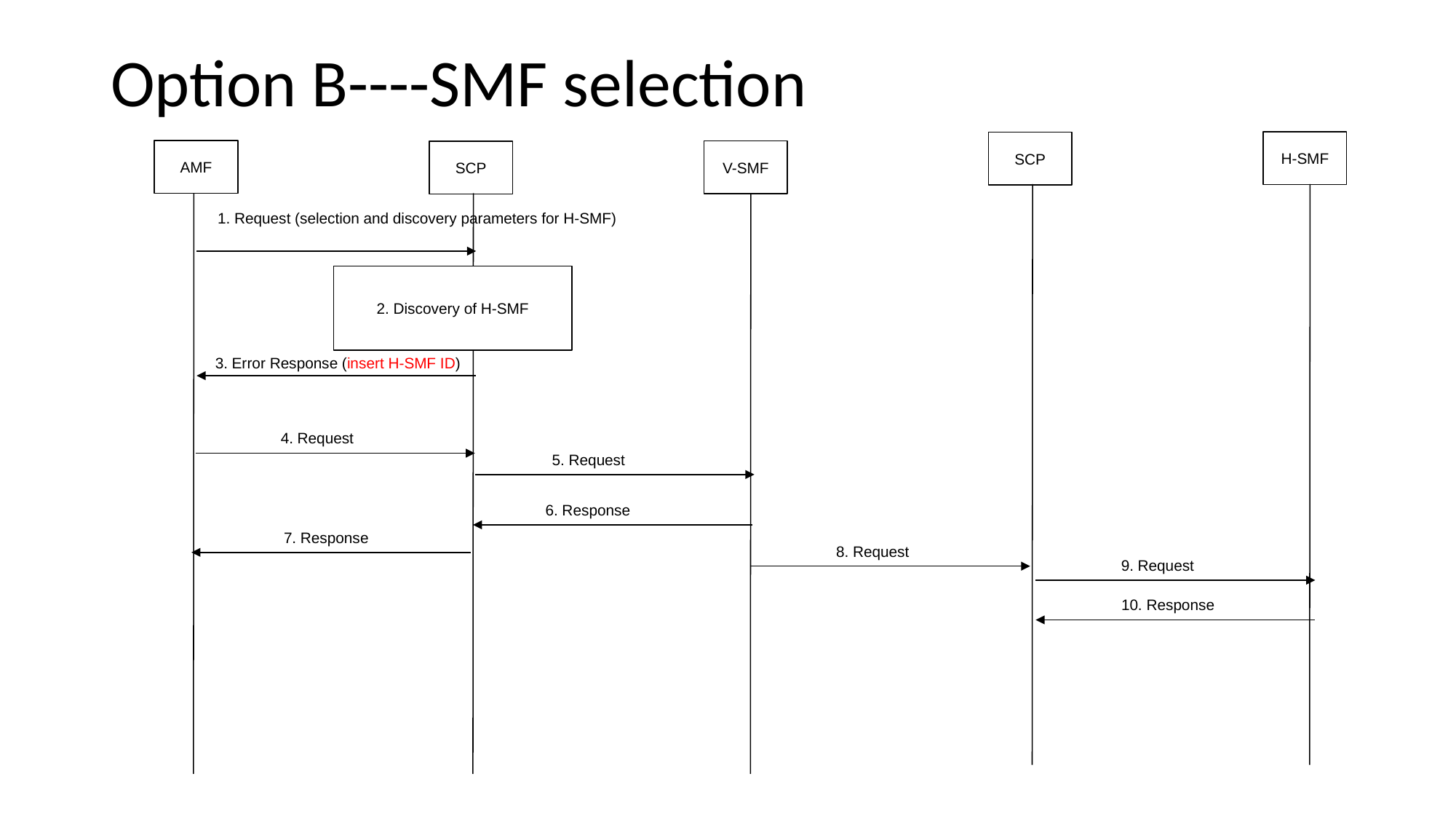

Option B----SMF selection
H-SMF
SCP
AMF
V-SMF
SCP

1. Request (selection and discovery parameters for H-SMF)
2. Discovery of H-SMF

3. Error Response (insert H-SMF ID)

4. Request

5. Request

6. Response

7. Response

8. Request

9. Request

10. Response